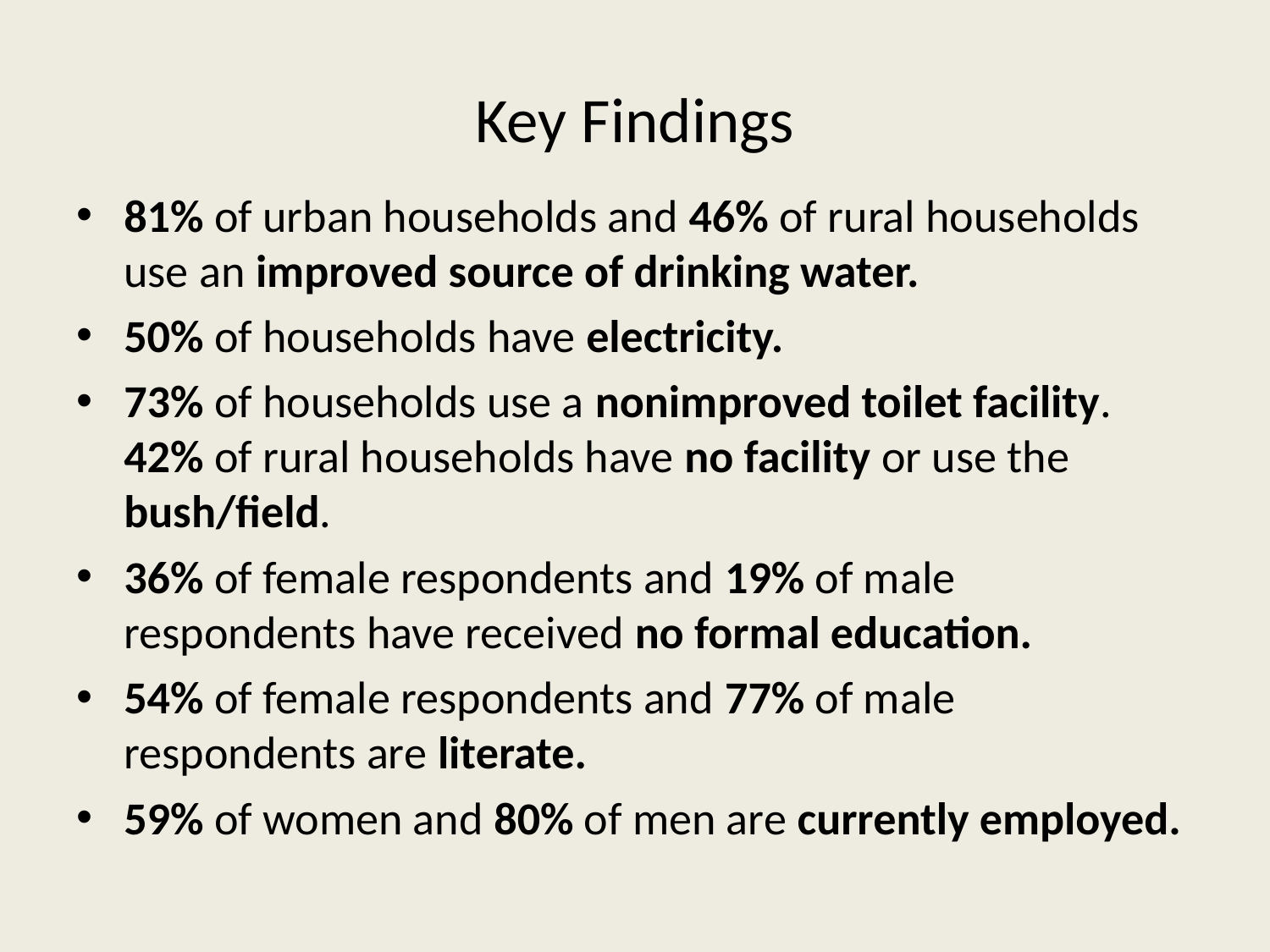

# Key Findings
81% of urban households and 46% of rural households use an improved source of drinking water.
50% of households have electricity.
73% of households use a nonimproved toilet facility. 42% of rural households have no facility or use the bush/field.
36% of female respondents and 19% of male respondents have received no formal education.
54% of female respondents and 77% of male respondents are literate.
59% of women and 80% of men are currently employed.